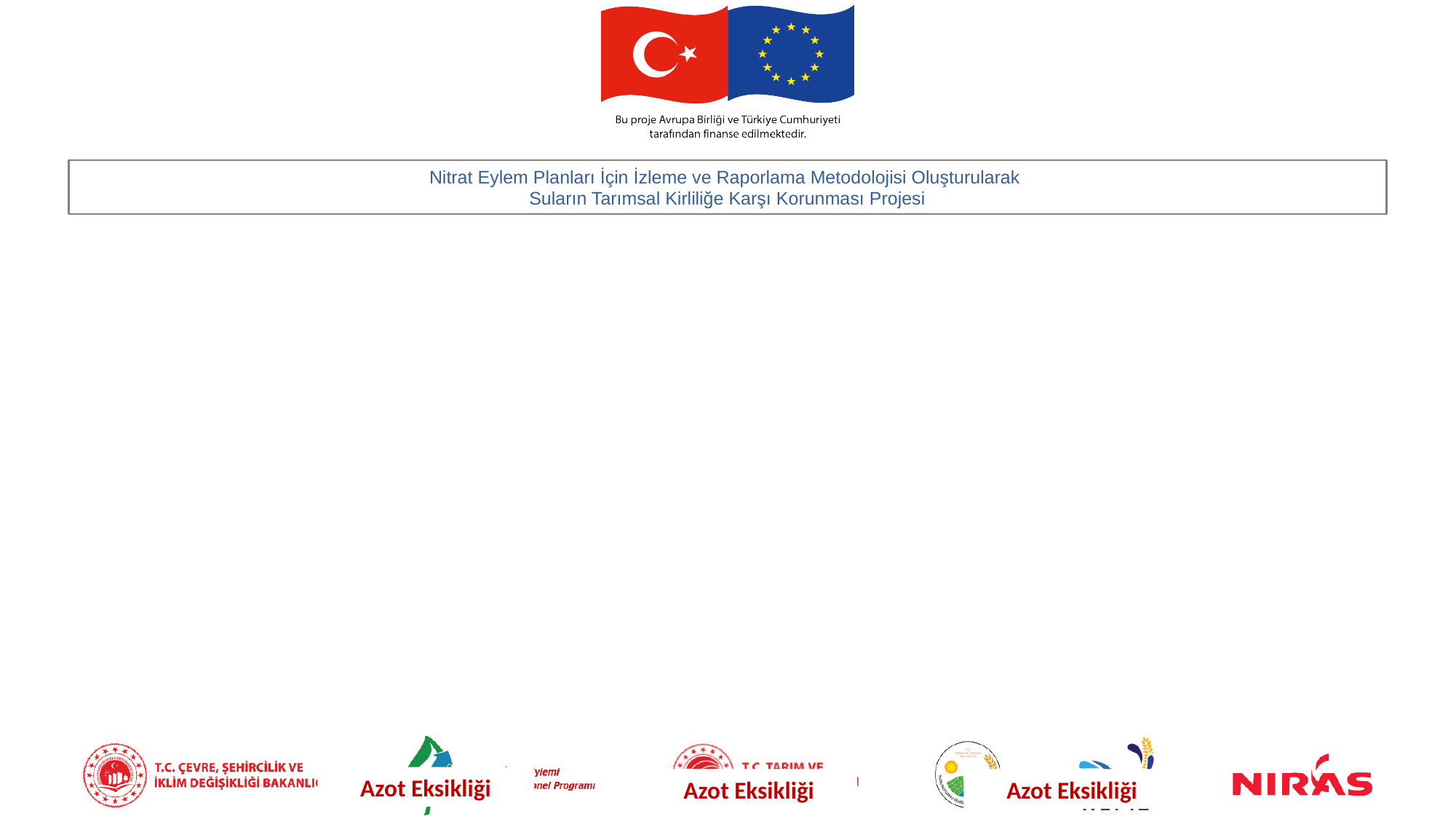

Kick-off Meeting
Azot Eksikliği
Azot Eksikliği
Azot Eksikliği